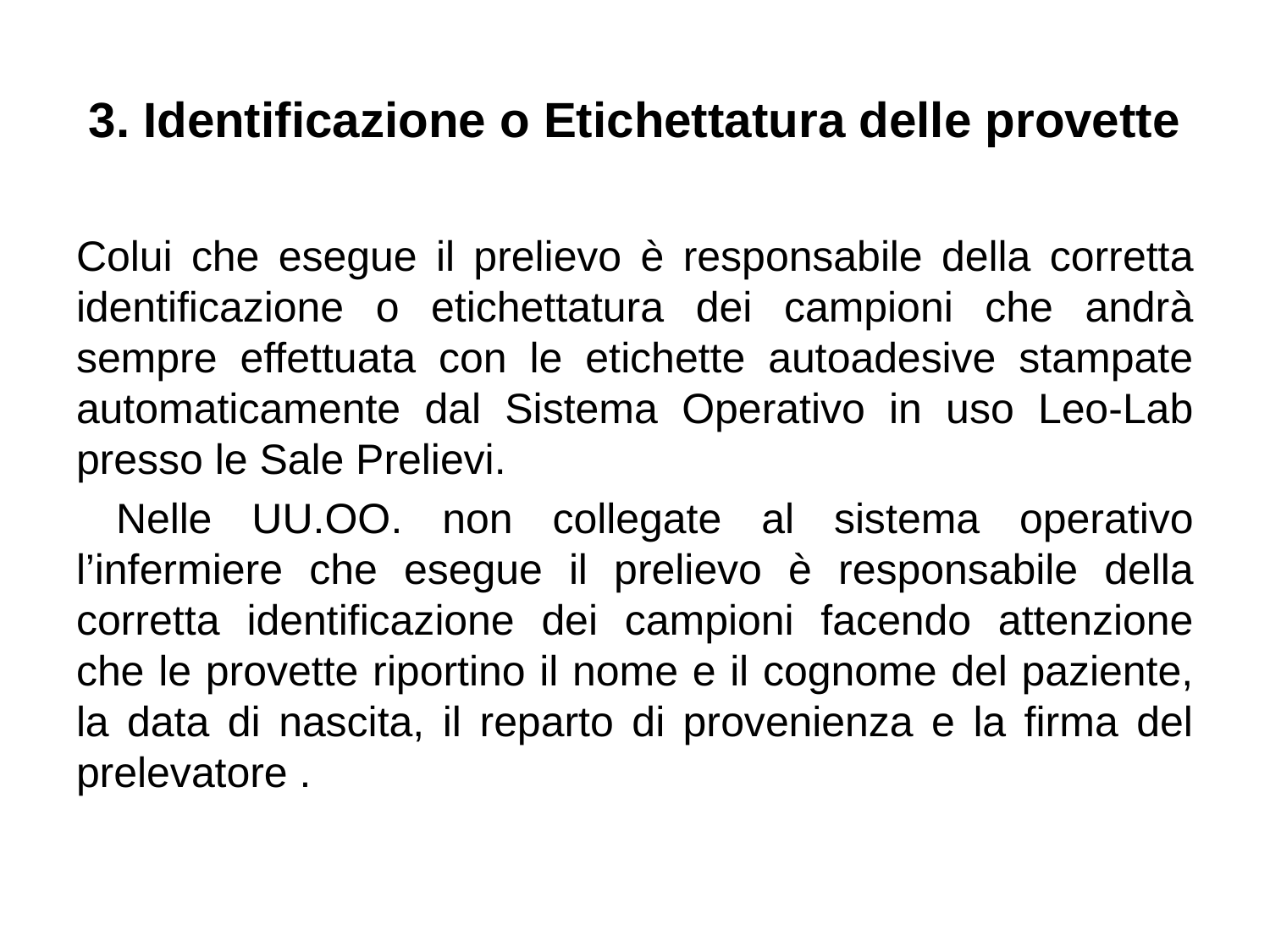

# 3. Identificazione o Etichettatura delle provette
Colui che esegue il prelievo è responsabile della corretta identificazione o etichettatura dei campioni che andrà sempre effettuata con le etichette autoadesive stampate automaticamente dal Sistema Operativo in uso Leo-Lab presso le Sale Prelievi.
 Nelle UU.OO. non collegate al sistema operativo l’infermiere che esegue il prelievo è responsabile della corretta identificazione dei campioni facendo attenzione che le provette riportino il nome e il cognome del paziente, la data di nascita, il reparto di provenienza e la firma del prelevatore .